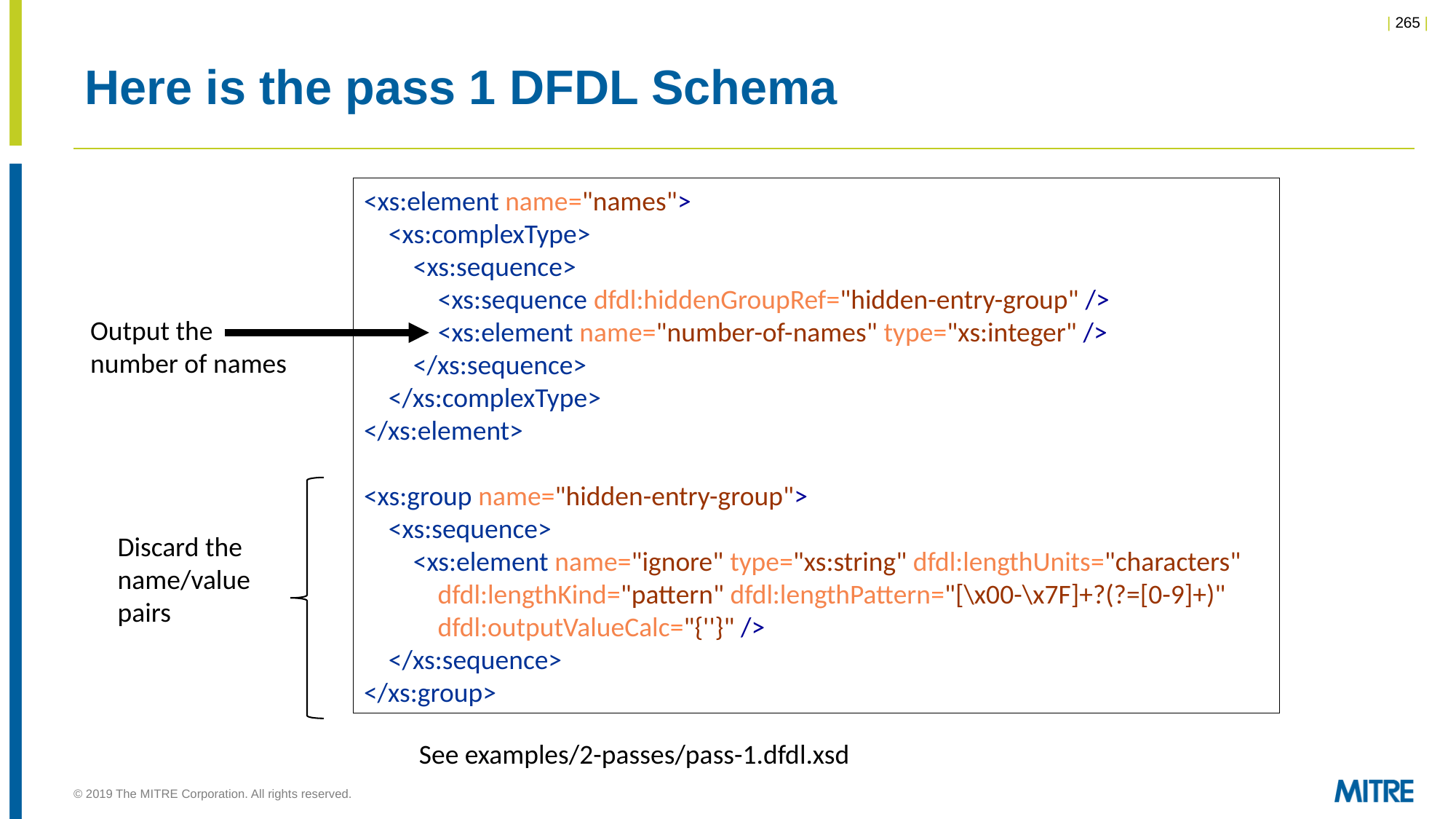

# Here is the pass 1 DFDL Schema
<xs:element name="names">
    <xs:complexType>
        <xs:sequence>
            <xs:sequence dfdl:hiddenGroupRef="hidden-entry-group" />
            <xs:element name="number-of-names" type="xs:integer" />
        </xs:sequence>
    </xs:complexType>
</xs:element>
<xs:group name="hidden-entry-group">
    <xs:sequence>
        <xs:element name="ignore" type="xs:string" dfdl:lengthUnits="characters"
            dfdl:lengthKind="pattern" dfdl:lengthPattern="[\x00-\x7F]+?(?=[0-9]+)"
            dfdl:outputValueCalc="{''}" />
    </xs:sequence>
</xs:group>
Output the number of names

Discard the name/value pairs
See examples/2-passes/pass-1.dfdl.xsd
© 2019 The MITRE Corporation. All rights reserved.